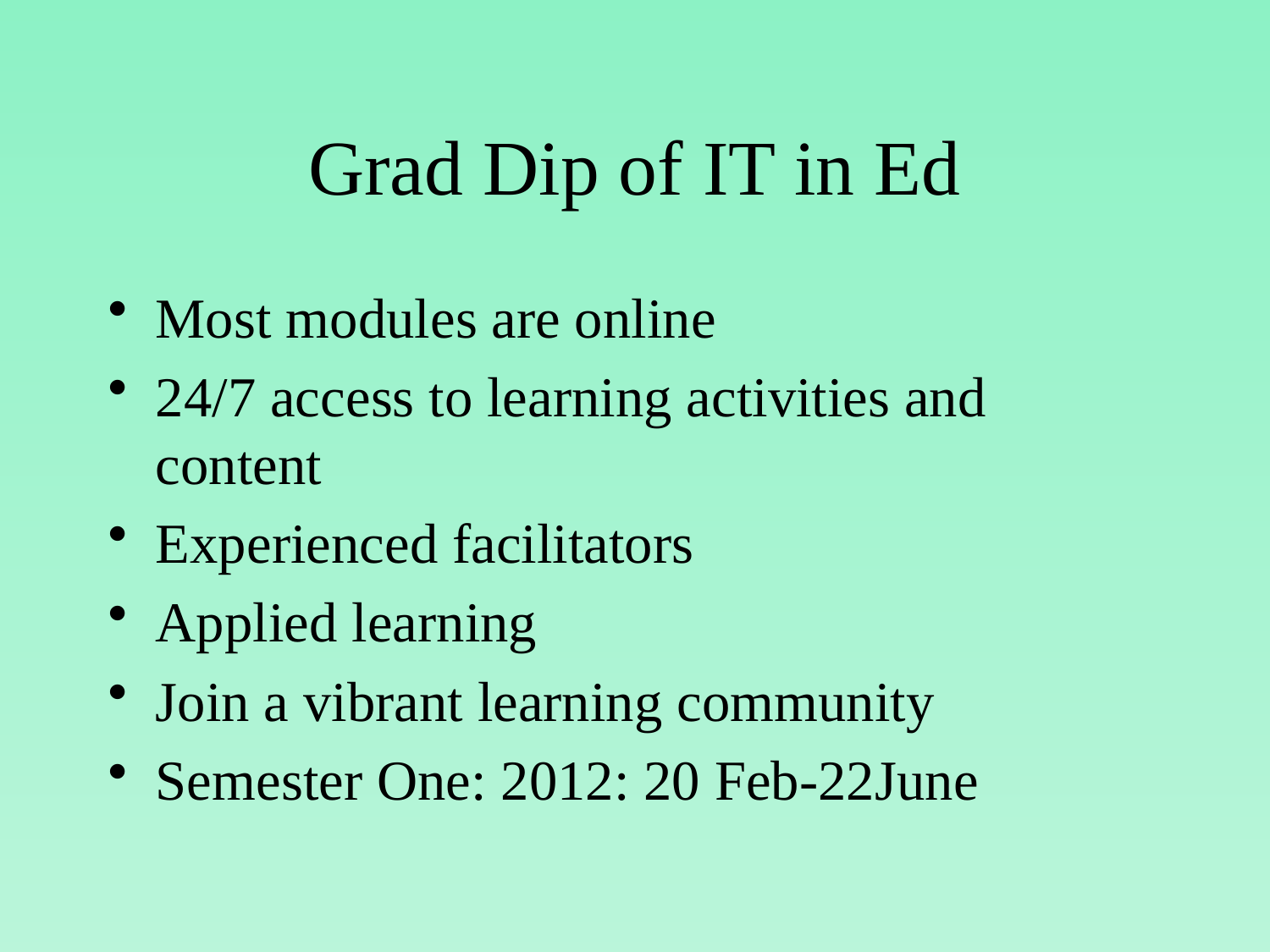

# Grad Dip of IT in Ed
Most modules are online
24/7 access to learning activities and content
Experienced facilitators
Applied learning
Join a vibrant learning community
Semester One: 2012: 20 Feb-22June